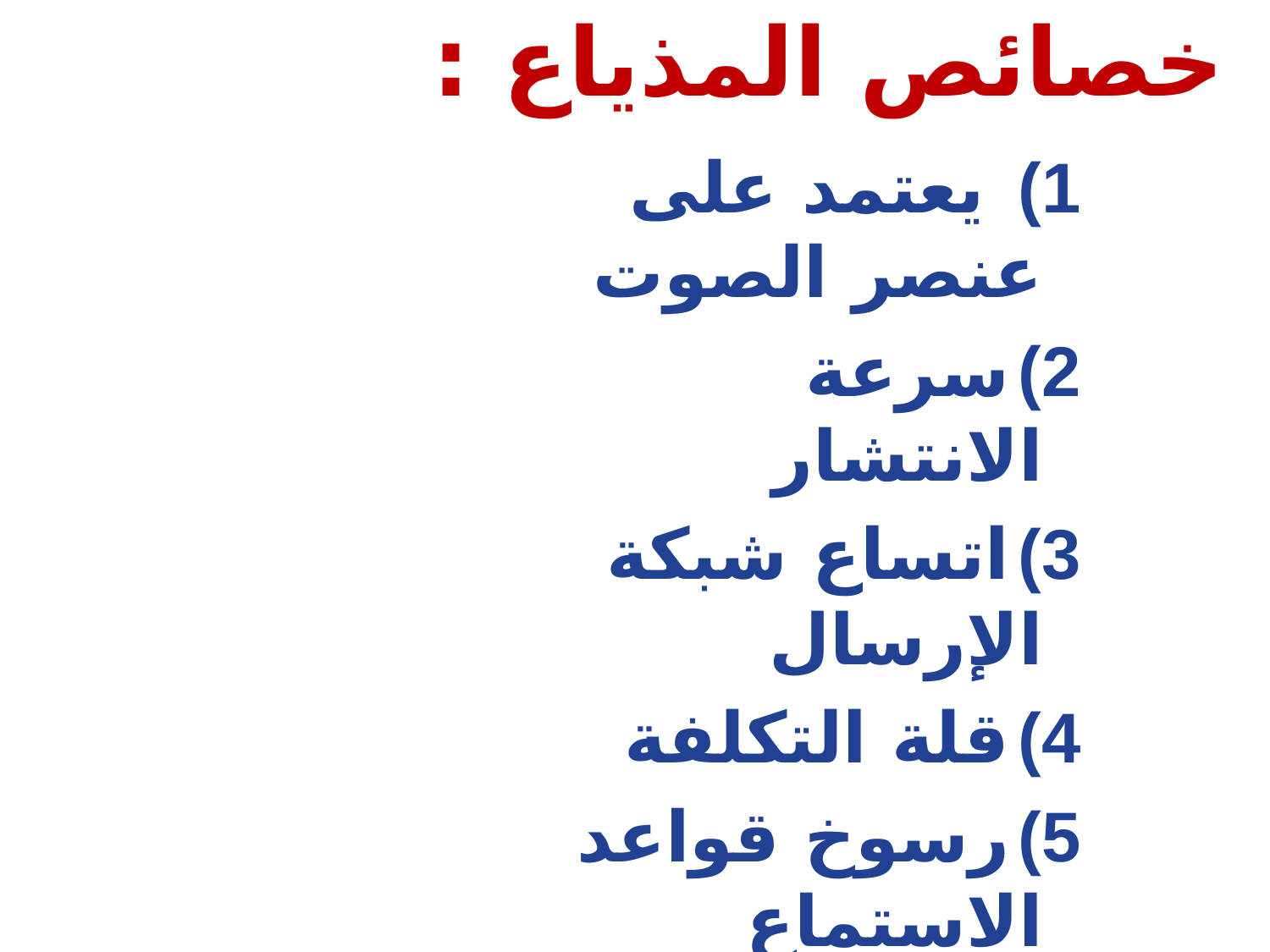

خصائص المذياع :
 يعتمد على عنصر الصوت
سرعة الانتشار
اتساع شبكة الإرسال
قلة التكلفة
رسوخ قواعد الاستماع
وسيلة تتسلل في الظلام